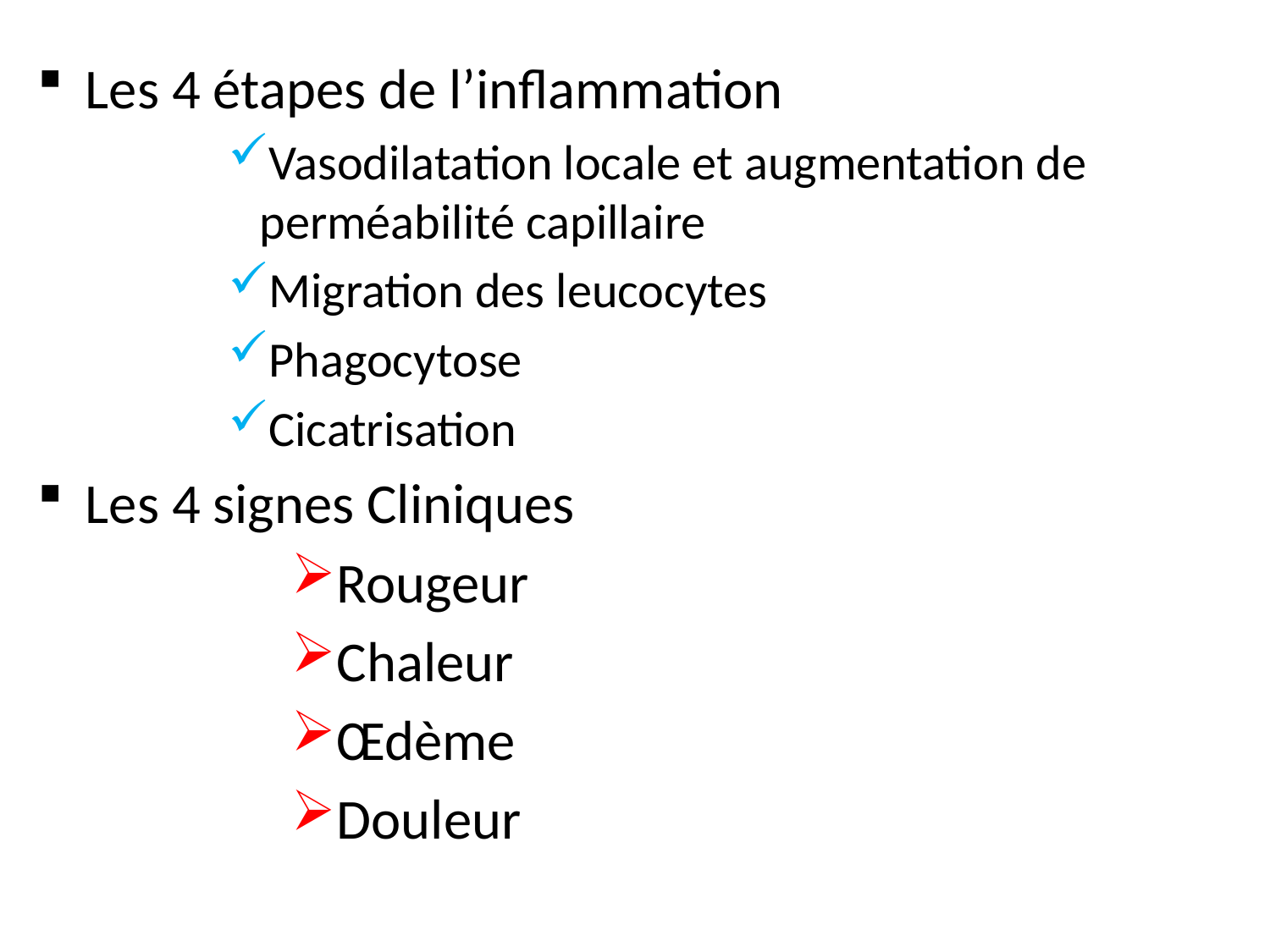

Les 4 étapes de l’inflammation
Vasodilatation locale et augmentation de perméabilité capillaire
Migration des leucocytes
Phagocytose
Cicatrisation
Les 4 signes Cliniques
Rougeur
Chaleur
Œdème
Douleur